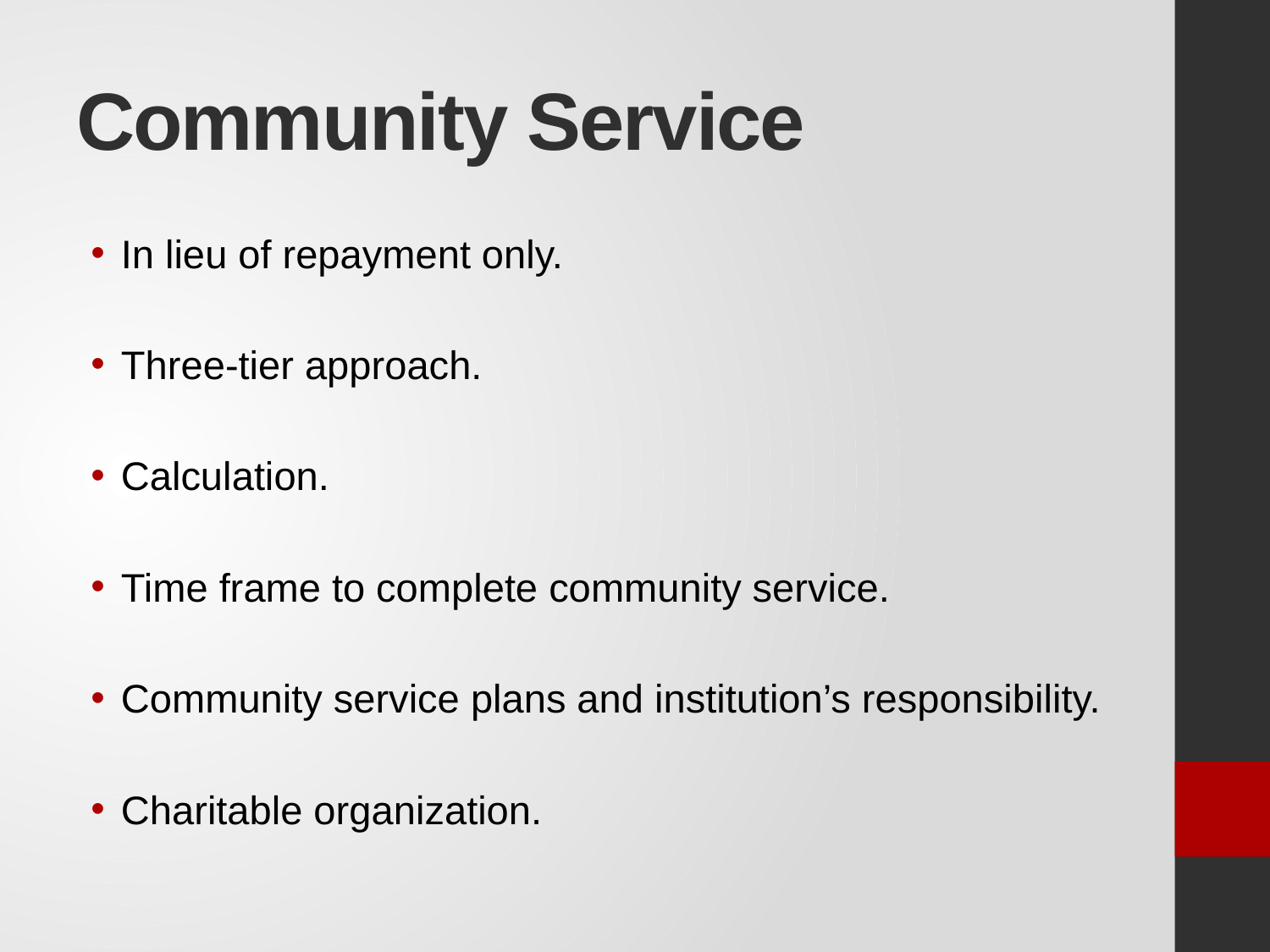

# Community Service
In lieu of repayment only.

Three-tier approach.

Calculation.

Time frame to complete community service.

Community service plans and institution’s responsibility.

Charitable organization.